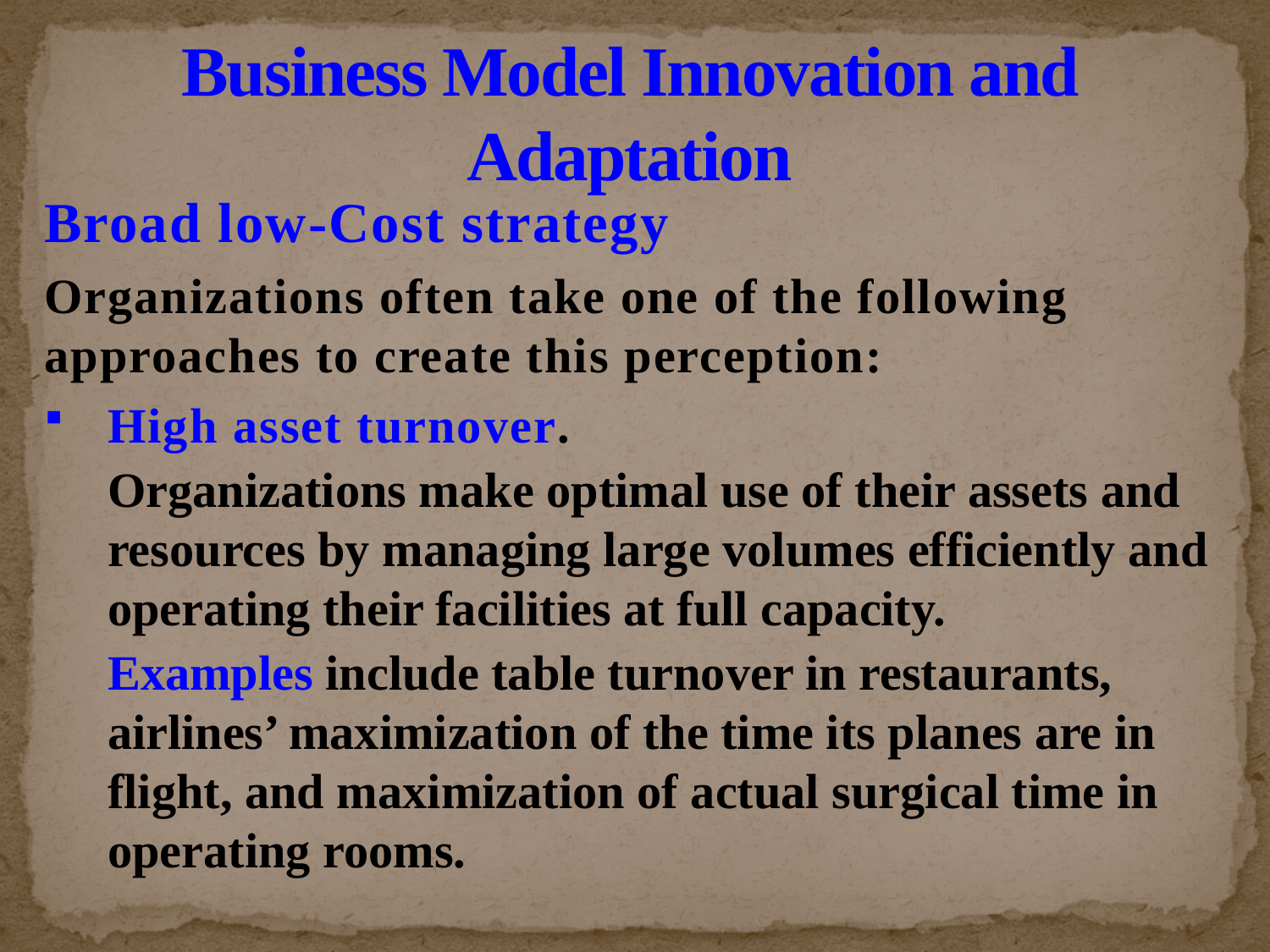

# Business Model Innovation and Adaptation
Broad low-Cost strategy
Organizations often take one of the following approaches to create this perception:
High asset turnover.
Organizations make optimal use of their assets and resources by managing large volumes efficiently and operating their facilities at full capacity.
Examples include table turnover in restaurants, airlines’ maximization of the time its planes are in flight, and maximization of actual surgical time in operating rooms.